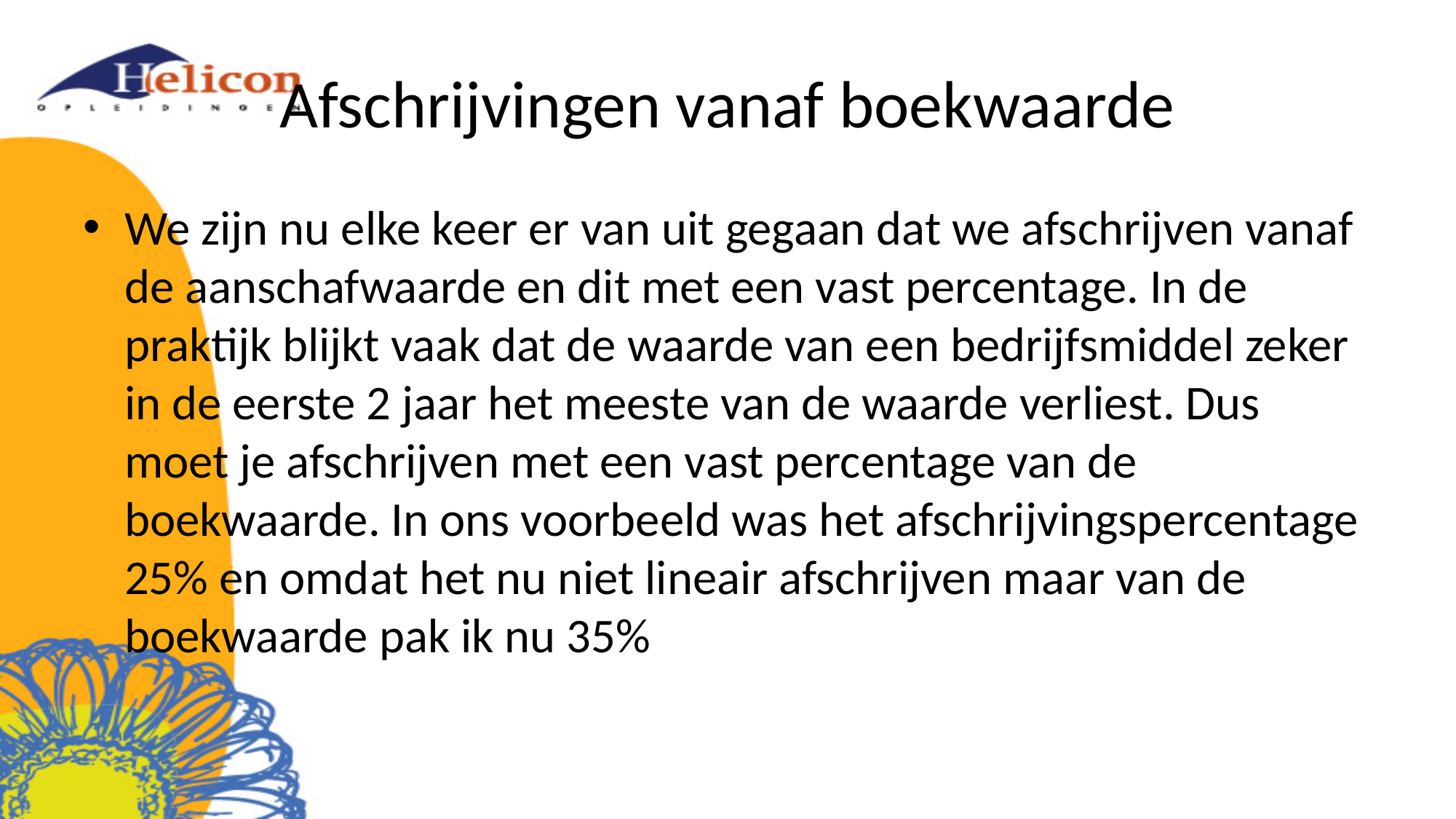

# Afschrijvingen vanaf boekwaarde
We zijn nu elke keer er van uit gegaan dat we afschrijven vanaf de aanschafwaarde en dit met een vast percentage. In de praktijk blijkt vaak dat de waarde van een bedrijfsmiddel zeker in de eerste 2 jaar het meeste van de waarde verliest. Dus moet je afschrijven met een vast percentage van de boekwaarde. In ons voorbeeld was het afschrijvingspercentage 25% en omdat het nu niet lineair afschrijven maar van de boekwaarde pak ik nu 35%